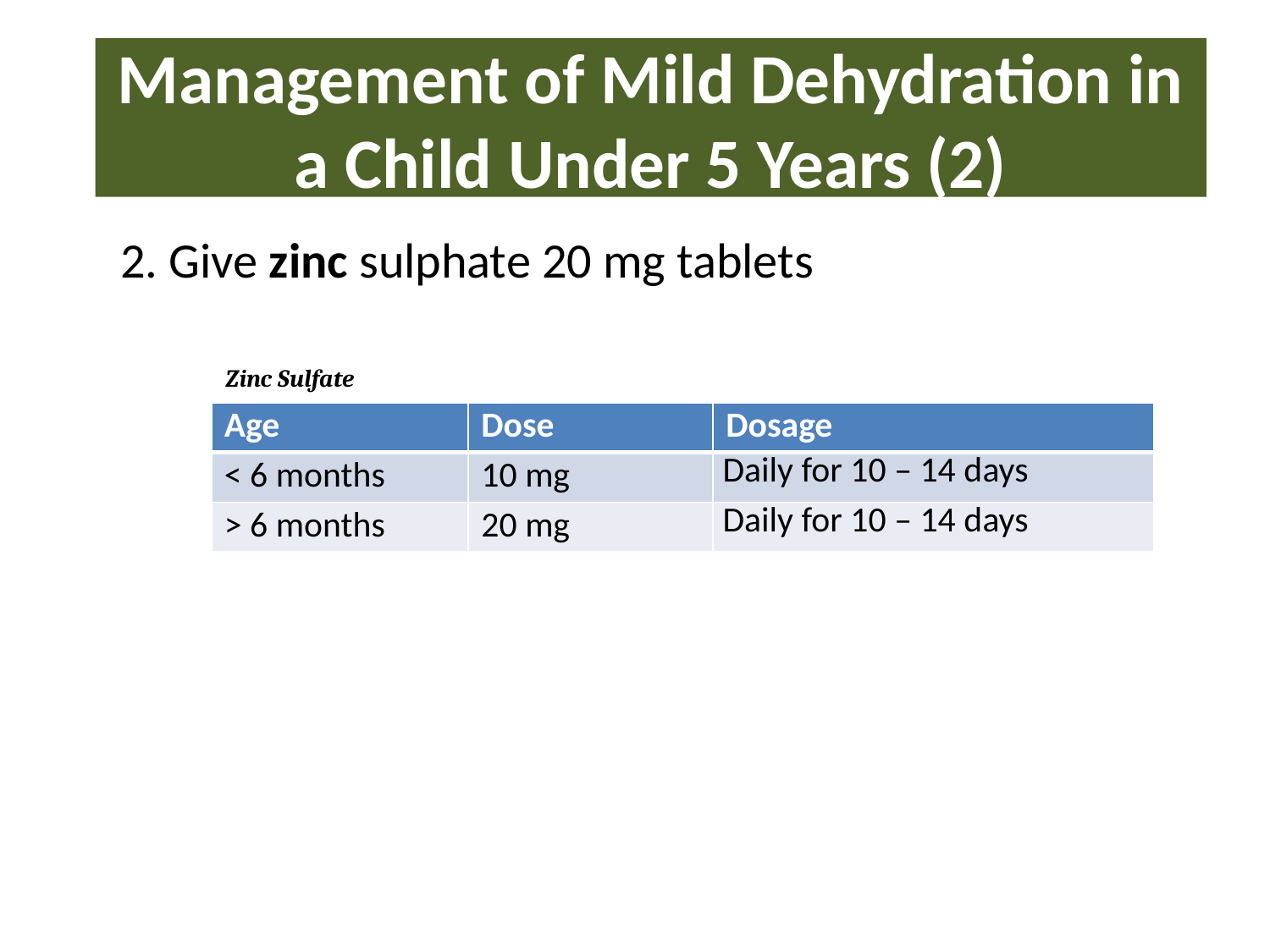

# Management of Mild Dehydration in a Child Under 5 Years (2)
2. Give zinc sulphate 20 mg tablets

Zinc Sulfate
| Age | Dose | Dosage |
| --- | --- | --- |
| ˂ 6 months | 10 mg | Daily for 10 – 14 days |
| ˃ 6 months | 20 mg | Daily for 10 – 14 days |